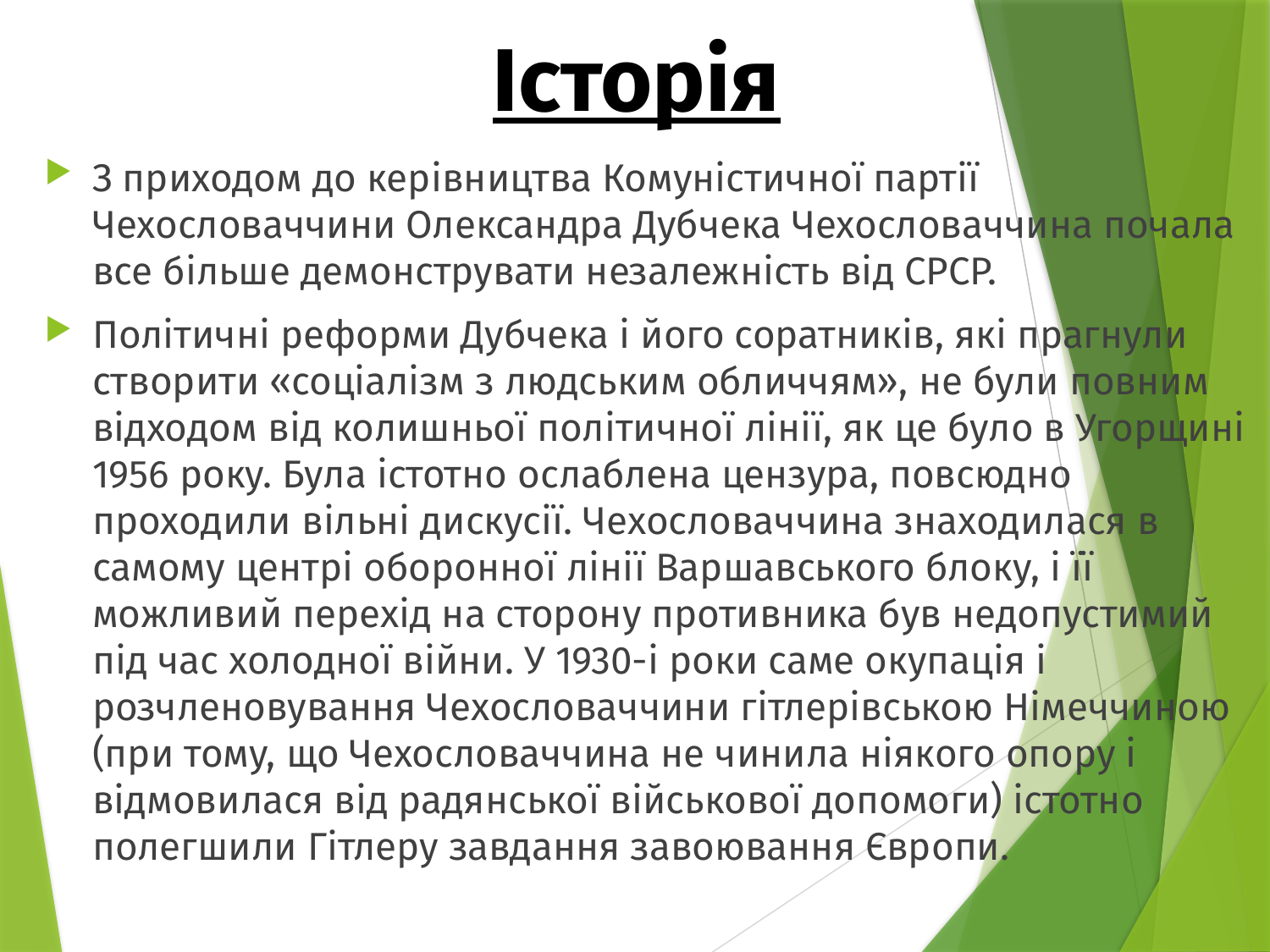

# Історія
З приходом до керівництва Комуністичної партії Чехословаччини Олександра Дубчека Чехословаччина почала все більше демонструвати незалежність від СРСР.
Політичні реформи Дубчека і його соратників, які прагнули створити «соціалізм з людським обличчям», не були повним відходом від колишньої політичної лінії, як це було в Угорщині 1956 року. Була істотно ослаблена цензура, повсюдно проходили вільні дискусії. Чехословаччина знаходилася в самому центрі оборонної лінії Варшавського блоку, і її можливий перехід на сторону противника був недопустимий під час холодної війни. У 1930-і роки саме окупація і розчленовування Чехословаччини гітлерівською Німеччиною (при тому, що Чехословаччина не чинила ніякого опору і відмовилася від радянської військової допомоги) істотно полегшили Гітлеру завдання завоювання Європи.